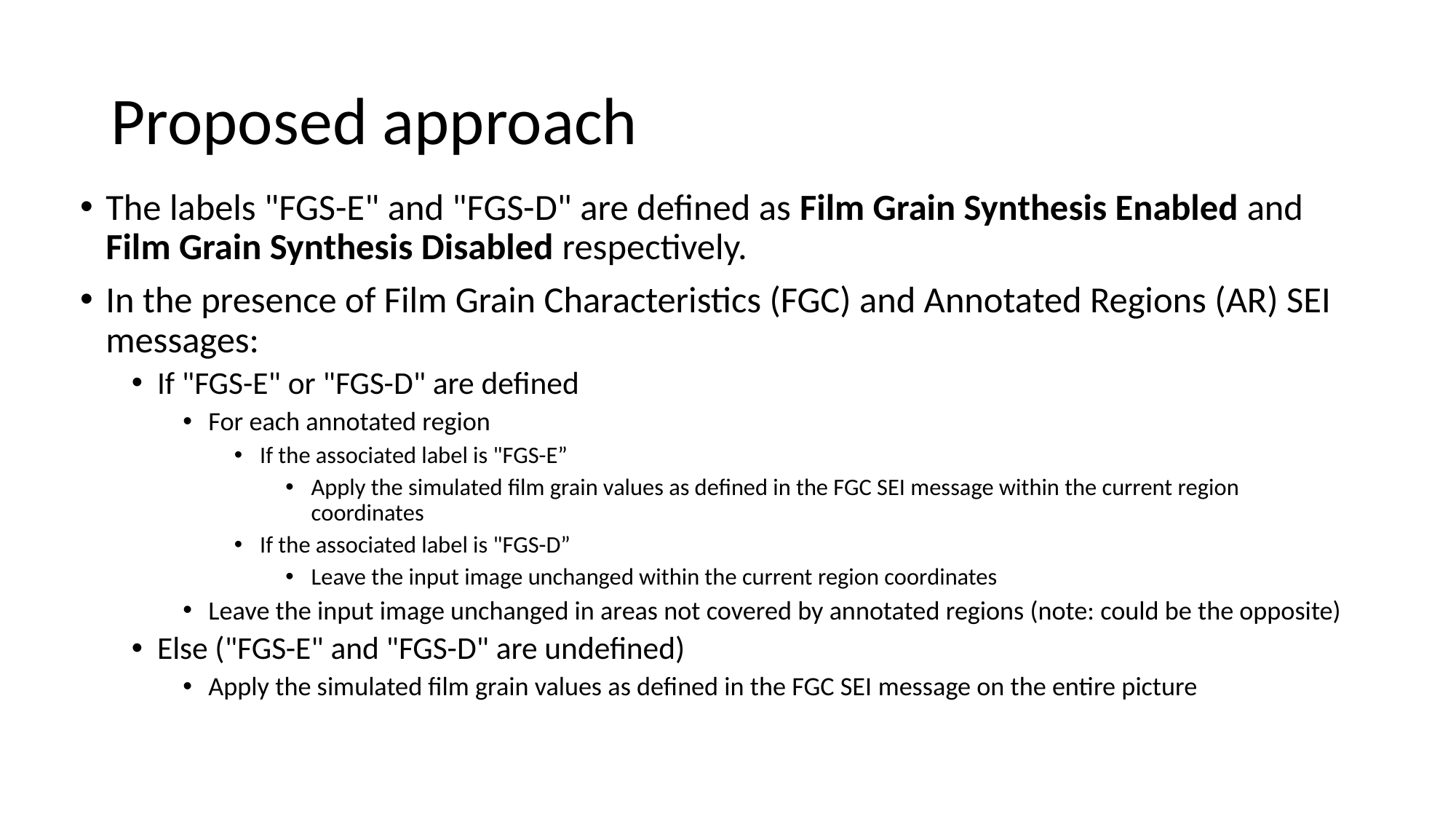

# Proposed approach
The labels "FGS-E" and "FGS-D" are defined as Film Grain Synthesis Enabled and Film Grain Synthesis Disabled respectively.
In the presence of Film Grain Characteristics (FGC) and Annotated Regions (AR) SEI messages:
If "FGS-E" or "FGS-D" are defined
For each annotated region
If the associated label is "FGS-E”
Apply the simulated film grain values as defined in the FGC SEI message within the current region coordinates
If the associated label is "FGS-D”
Leave the input image unchanged within the current region coordinates
Leave the input image unchanged in areas not covered by annotated regions (note: could be the opposite)
Else ("FGS-E" and "FGS-D" are undefined)
Apply the simulated film grain values as defined in the FGC SEI message on the entire picture